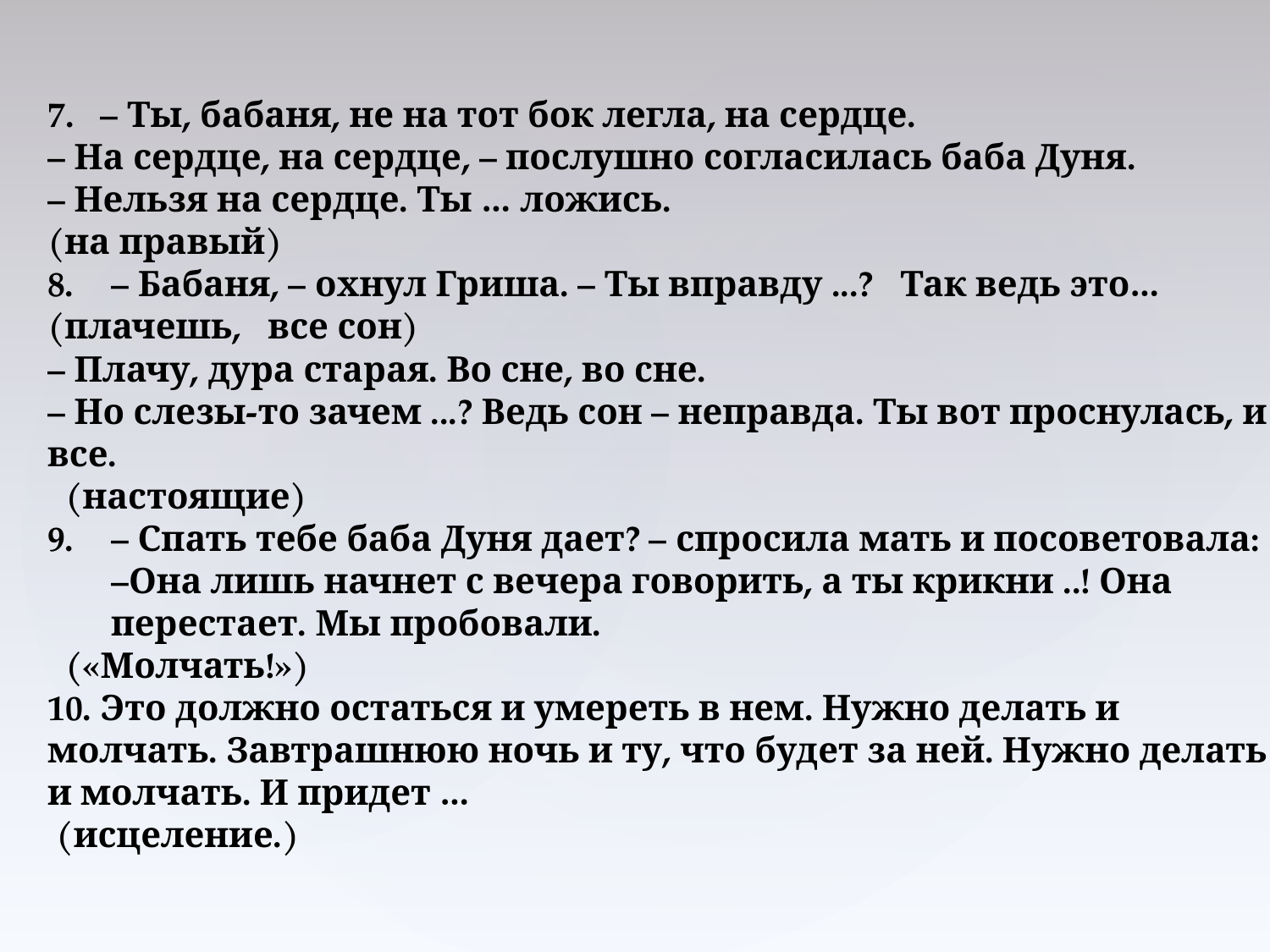

7.   – Ты, бабаня, не на тот бок легла, на сердце.
– На сердце, на сердце, – послушно согласилась баба Дуня.
– Нельзя на сердце. Ты … ложись.
(на правый)
– Бабаня, – охнул Гриша. – Ты вправду ...?   Так ведь это…
(плачешь,   все сон)
– Плачу, дура старая. Во сне, во сне.
– Но слезы-то зачем ...? Ведь сон – неправда. Ты вот проснулась, и все.
  (настоящие)
– Спать тебе баба Дуня дает? – спросила мать и посоветовала: –Она лишь начнет с вечера говорить, а ты крикни ..! Она перестает. Мы пробовали.
  («Молчать!»)
10. Это должно остаться и умереть в нем. Нужно делать и молчать. Завтрашнюю ночь и ту, что будет за ней. Нужно делать и молчать. И придет …
 (исцеление.)